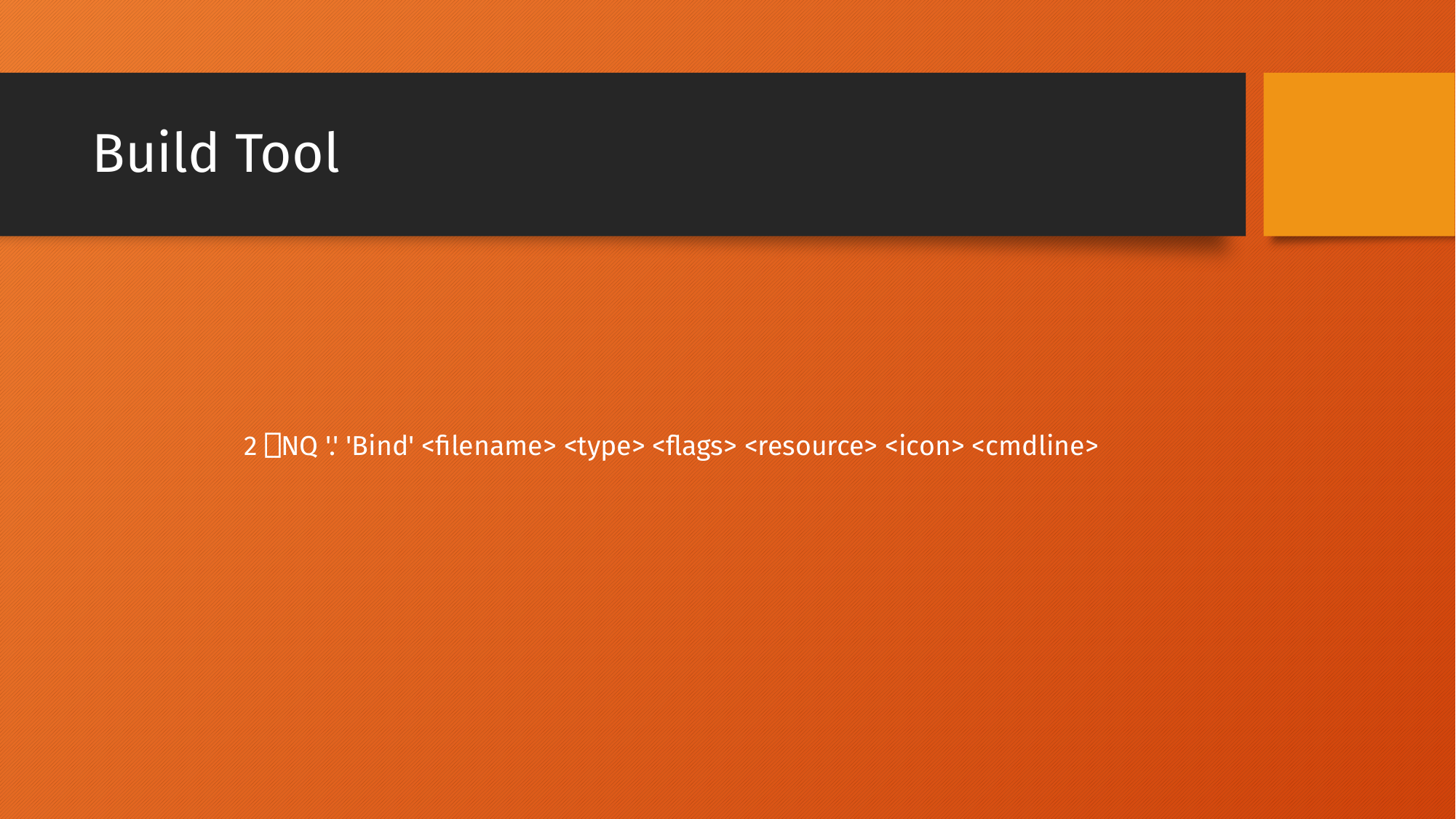

# Build Tool
2 ⎕NQ '.' 'Bind' <filename> <type> <flags> <resource> <icon> <cmdline>